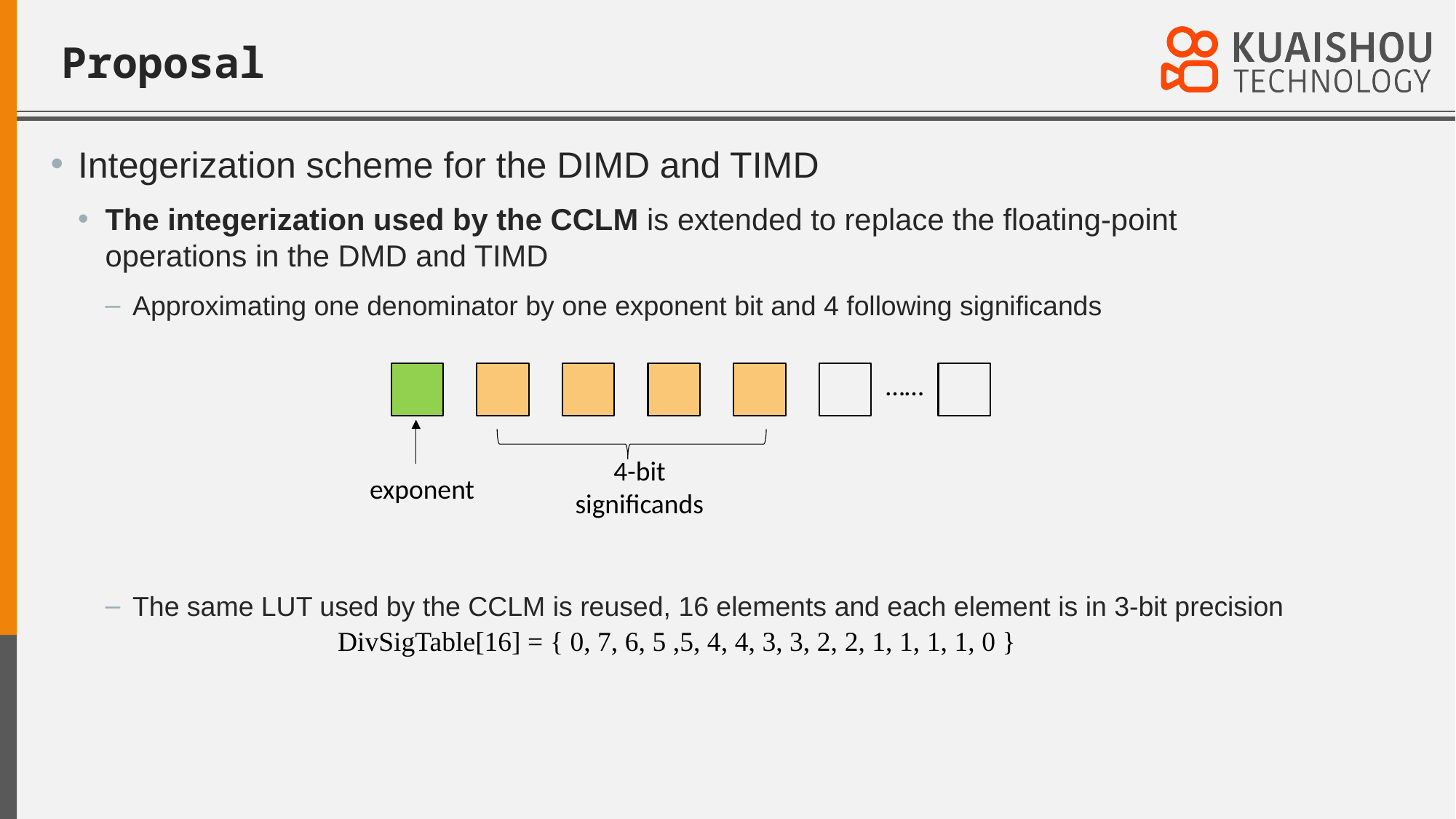

# Proposal
Integerization scheme for the DIMD and TIMD
The integerization used by the CCLM is extended to replace the floating-point operations in the DMD and TIMD
Approximating one denominator by one exponent bit and 4 following significands

The same LUT used by the CCLM is reused, 16 elements and each element is in 3-bit precision

……

4-bit significands
exponent
DivSigTable[16] = { 0, 7, 6, 5 ,5, 4, 4, 3, 3, 2, 2, 1, 1, 1, 1, 0 }